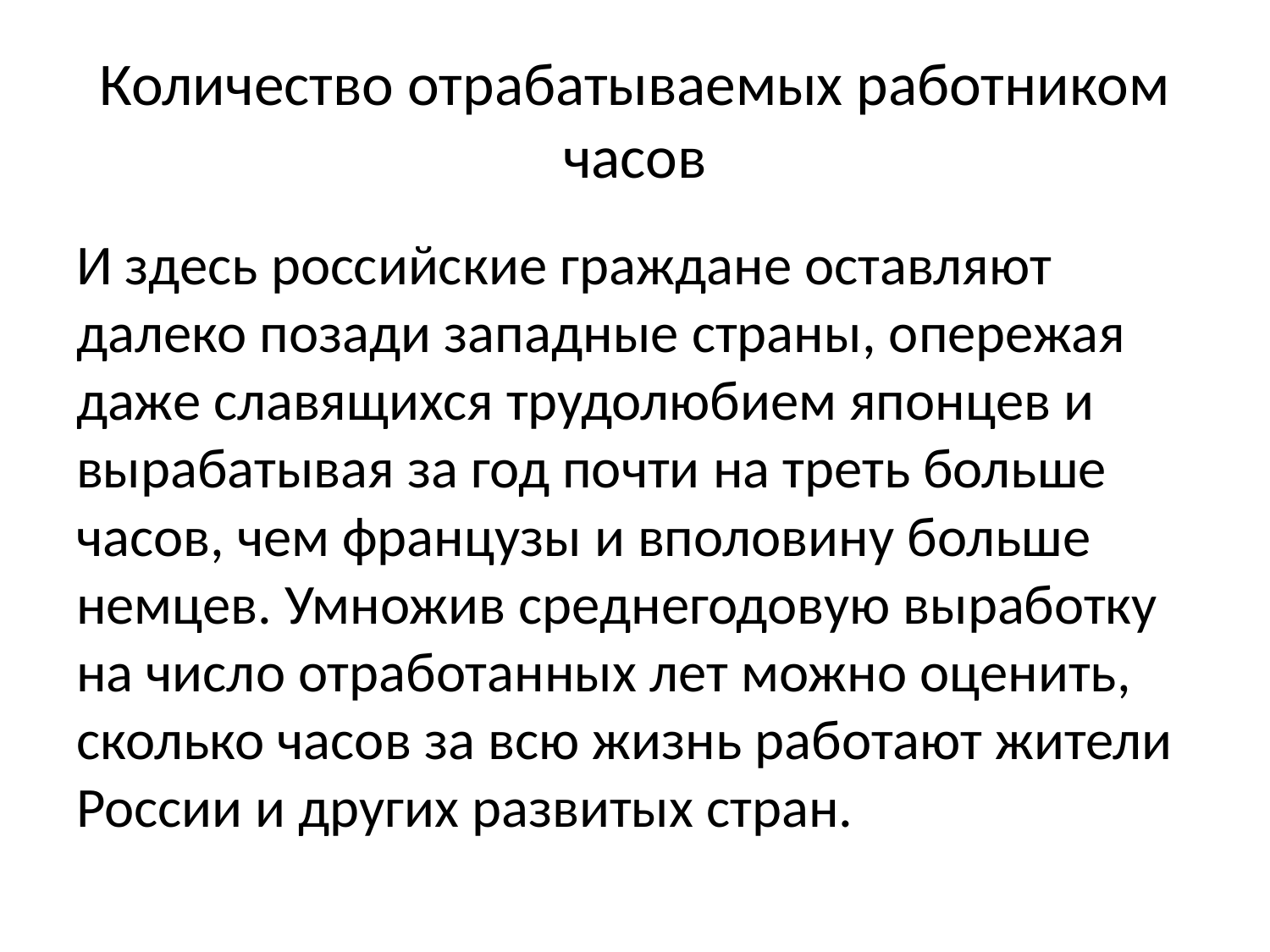

# Количество отрабатываемых работником часов
И здесь российские граждане оставляют далеко позади западные страны, опережая даже славящихся трудолюбием японцев и вырабатывая за год почти на треть больше часов, чем французы и вполовину больше немцев. Умножив среднегодовую выработку на число отработанных лет можно оценить, сколько часов за всю жизнь работают жители России и других развитых стран.